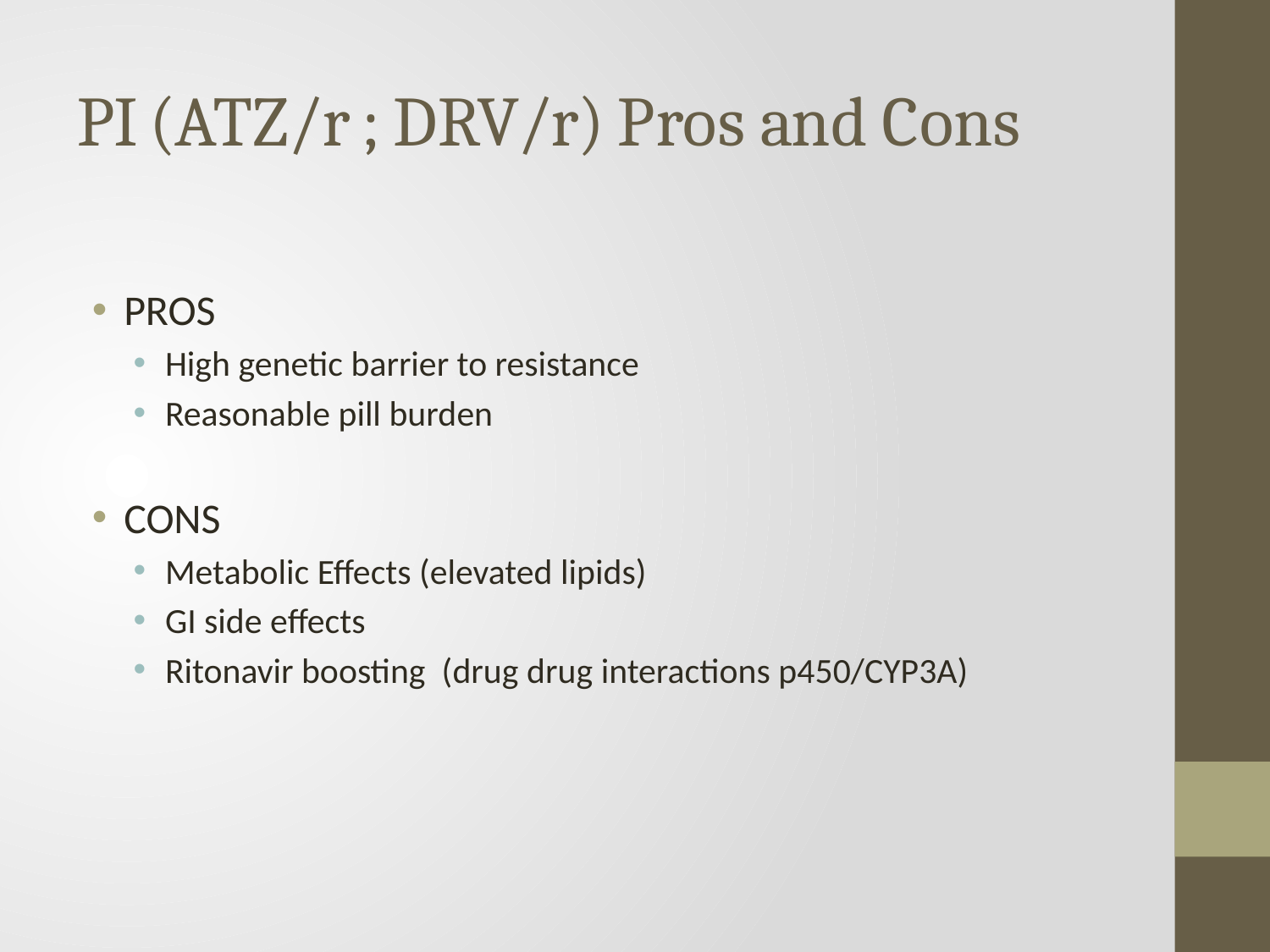

# PI (ATZ/r ; DRV/r) Pros and Cons

PROS
High genetic barrier to resistance
Reasonable pill burden

CONS
Metabolic Effects (elevated lipids)
GI side effects
Ritonavir boosting  (drug drug interactions p450/CYP3A)